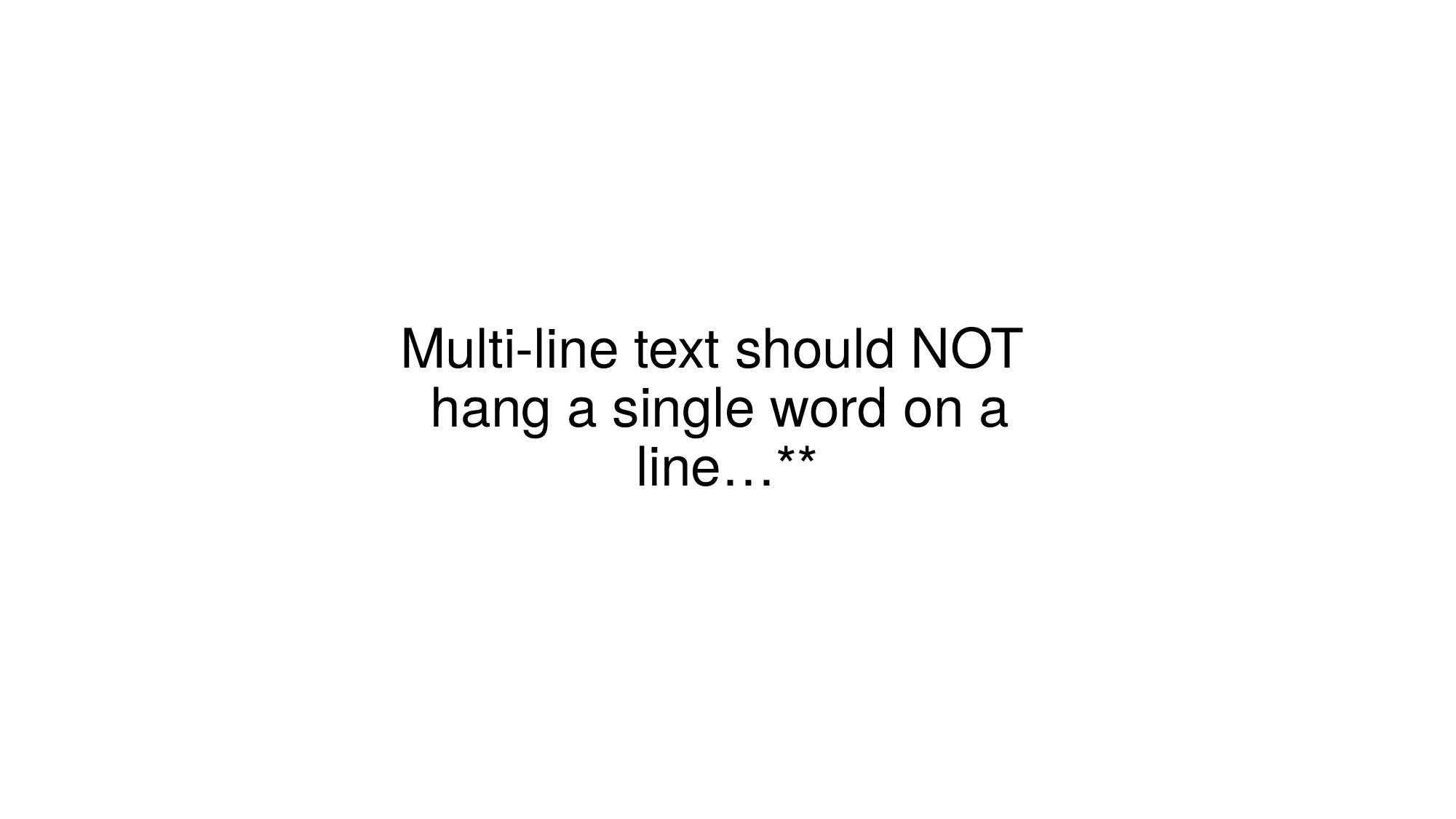

# Multi-line text should NOT hang a single word on a line…**